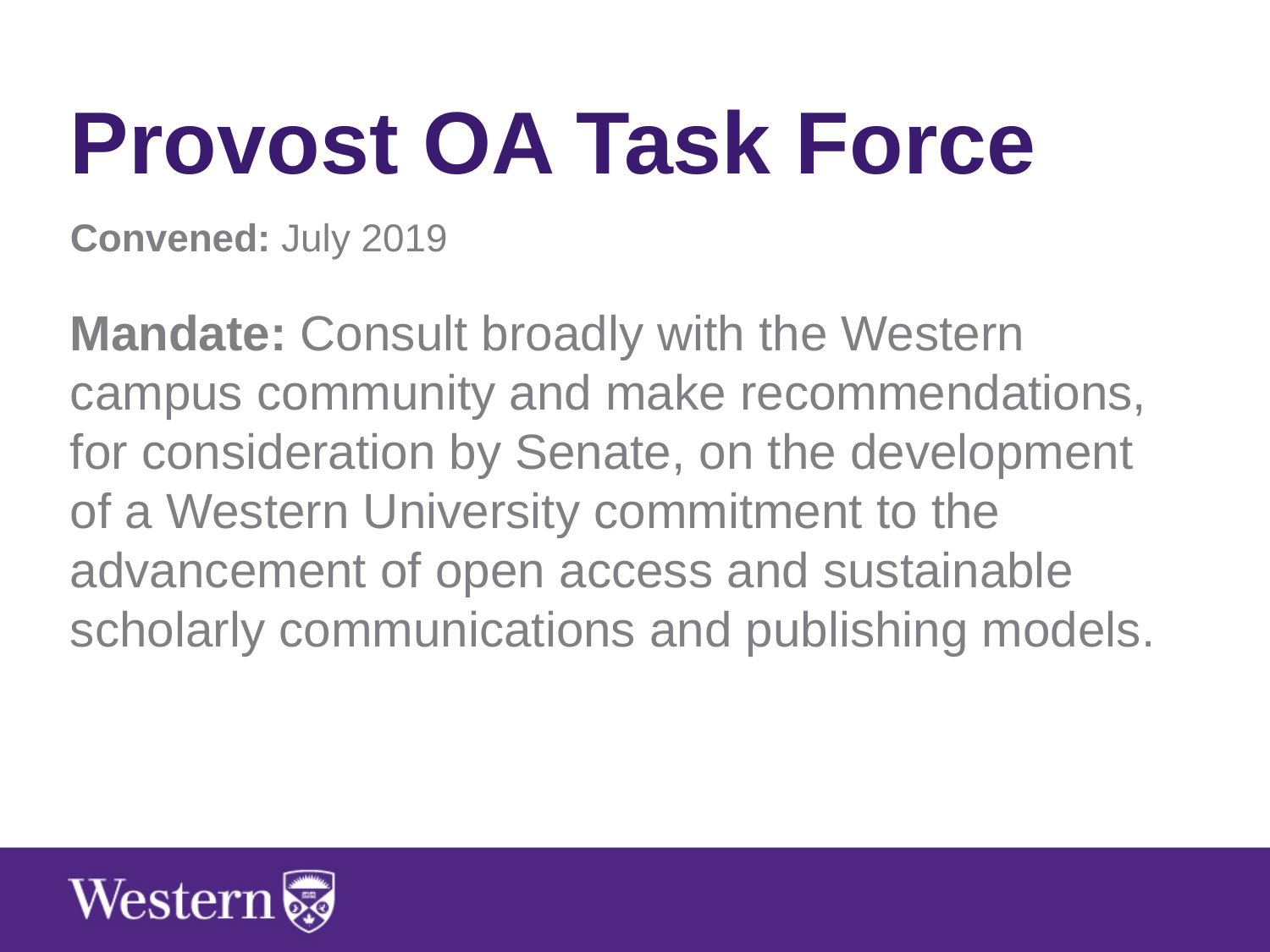

Provost OA Task Force
Convened: July 2019
Mandate: Consult broadly with the Western campus community and make recommendations, for consideration by Senate, on the development of a Western University commitment to the advancement of open access and sustainable scholarly communications and publishing models.